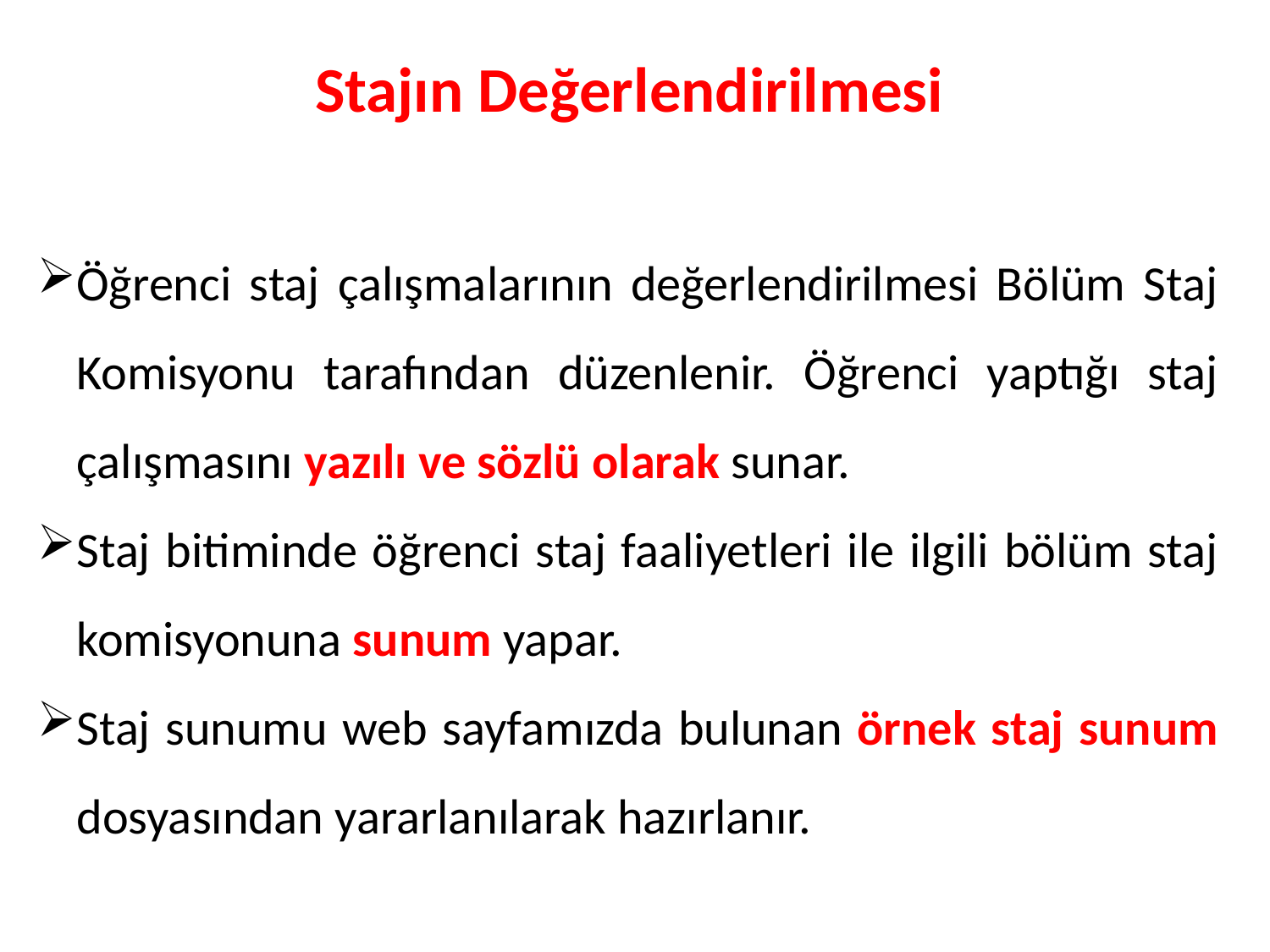

Stajın Değerlendirilmesi
Öğrenci staj çalışmalarının değerlendirilmesi Bölüm Staj Komisyonu tarafından düzenlenir. Öğrenci yaptığı staj çalışmasını yazılı ve sözlü olarak sunar.
Staj bitiminde öğrenci staj faaliyetleri ile ilgili bölüm staj komisyonuna sunum yapar.
Staj sunumu web sayfamızda bulunan örnek staj sunum dosyasından yararlanılarak hazırlanır.